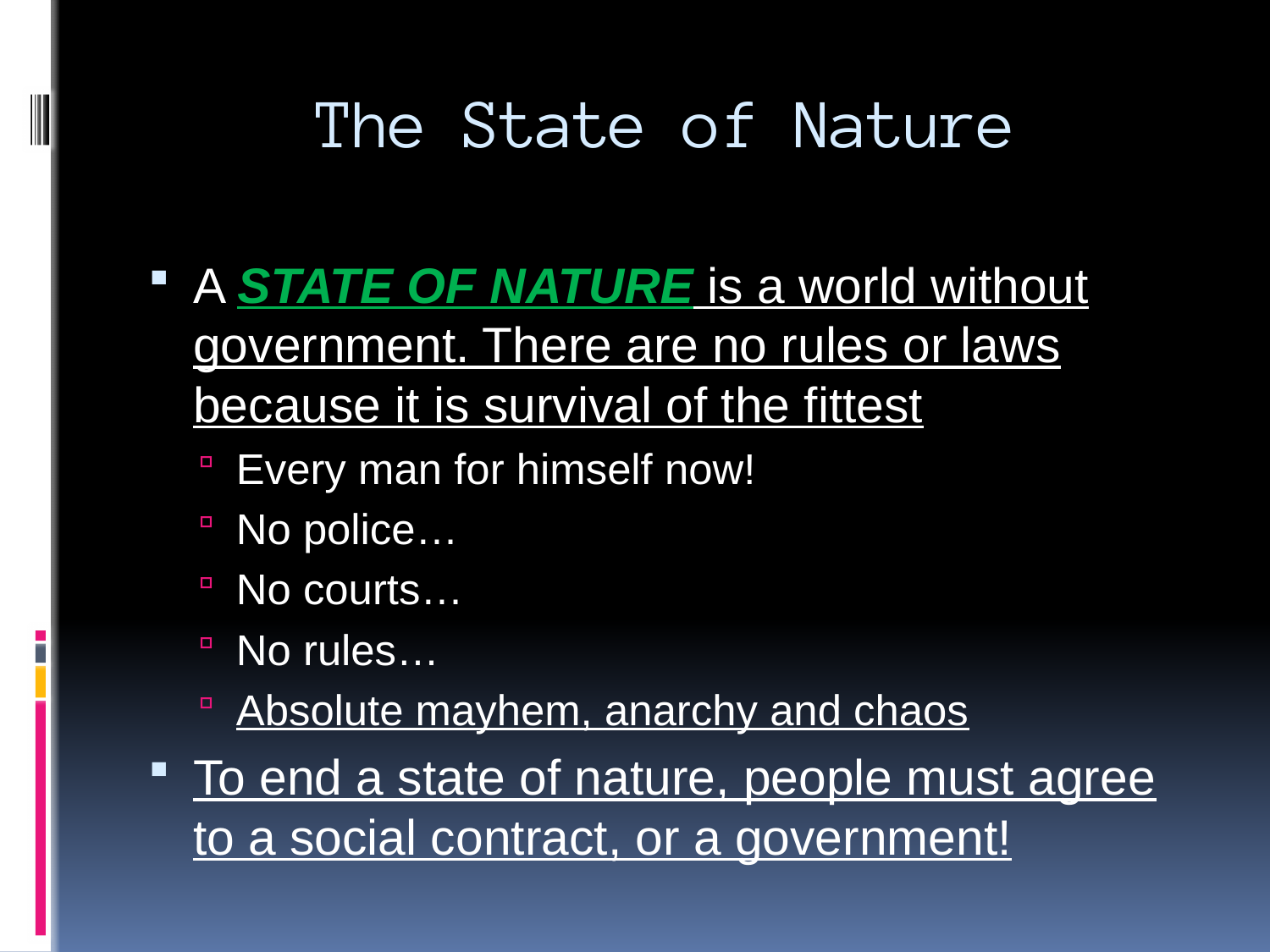

# The State of Nature
A STATE OF NATURE is a world without government. There are no rules or laws because it is survival of the fittest
Every man for himself now!
No police…
No courts…
No rules…
Absolute mayhem, anarchy and chaos
To end a state of nature, people must agree to a social contract, or a government!